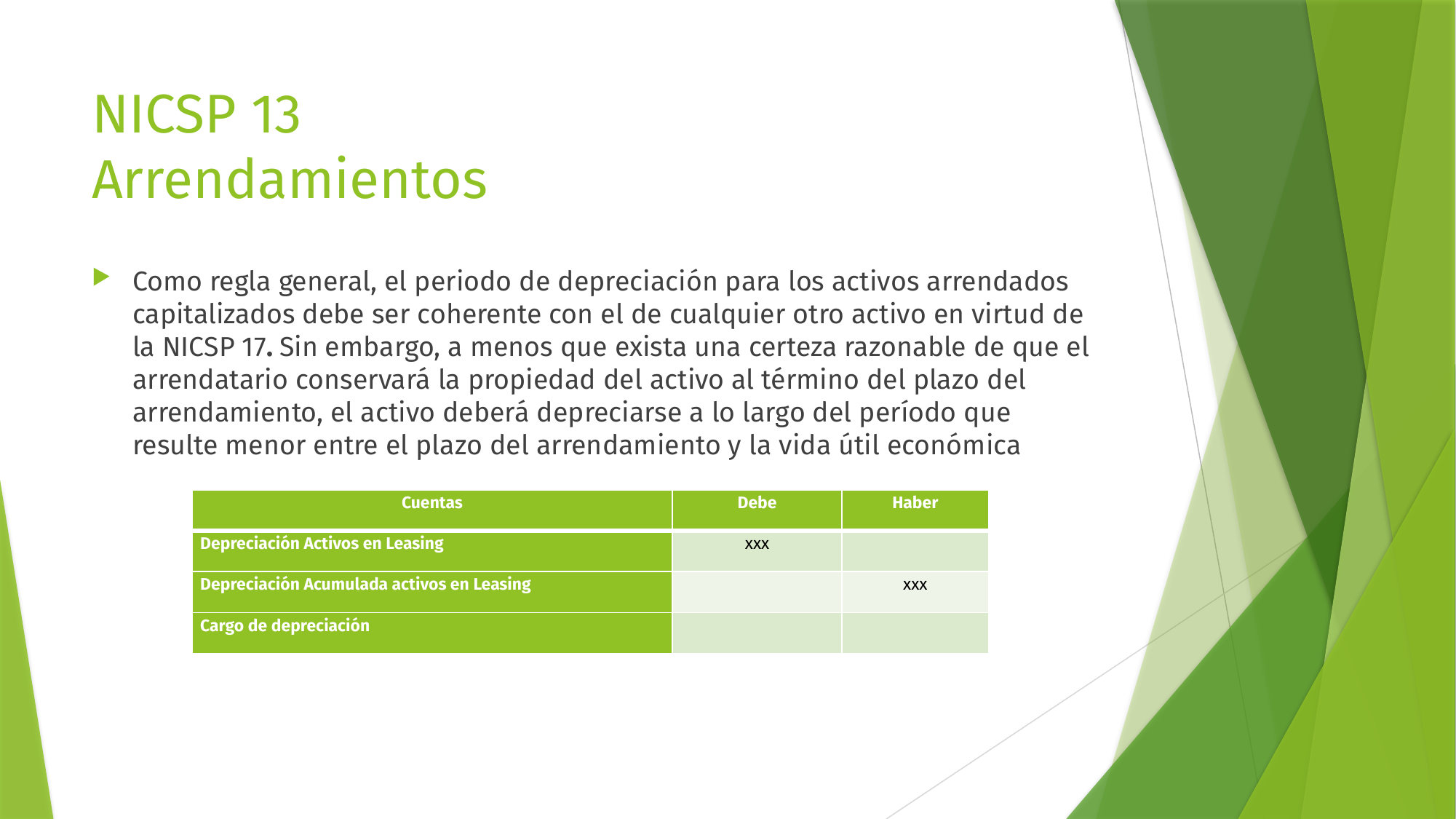

# NICSP 13 Arrendamientos
Como regla general, el periodo de depreciación para los activos arrendados capitalizados debe ser coherente con el de cualquier otro activo en virtud de la NICSP 17. Sin embargo, a menos que exista una certeza razonable de que el arrendatario conservará la propiedad del activo al término del plazo del arrendamiento, el activo deberá depreciarse a lo largo del período que resulte menor entre el plazo del arrendamiento y la vida útil económica

| Cuentas | Debe | Haber |
| --- | --- | --- |
| Depreciación Activos en Leasing | xxx |  |
| Depreciación Acumulada activos en Leasing |  | xxx |
| Cargo de depreciación |  |  |